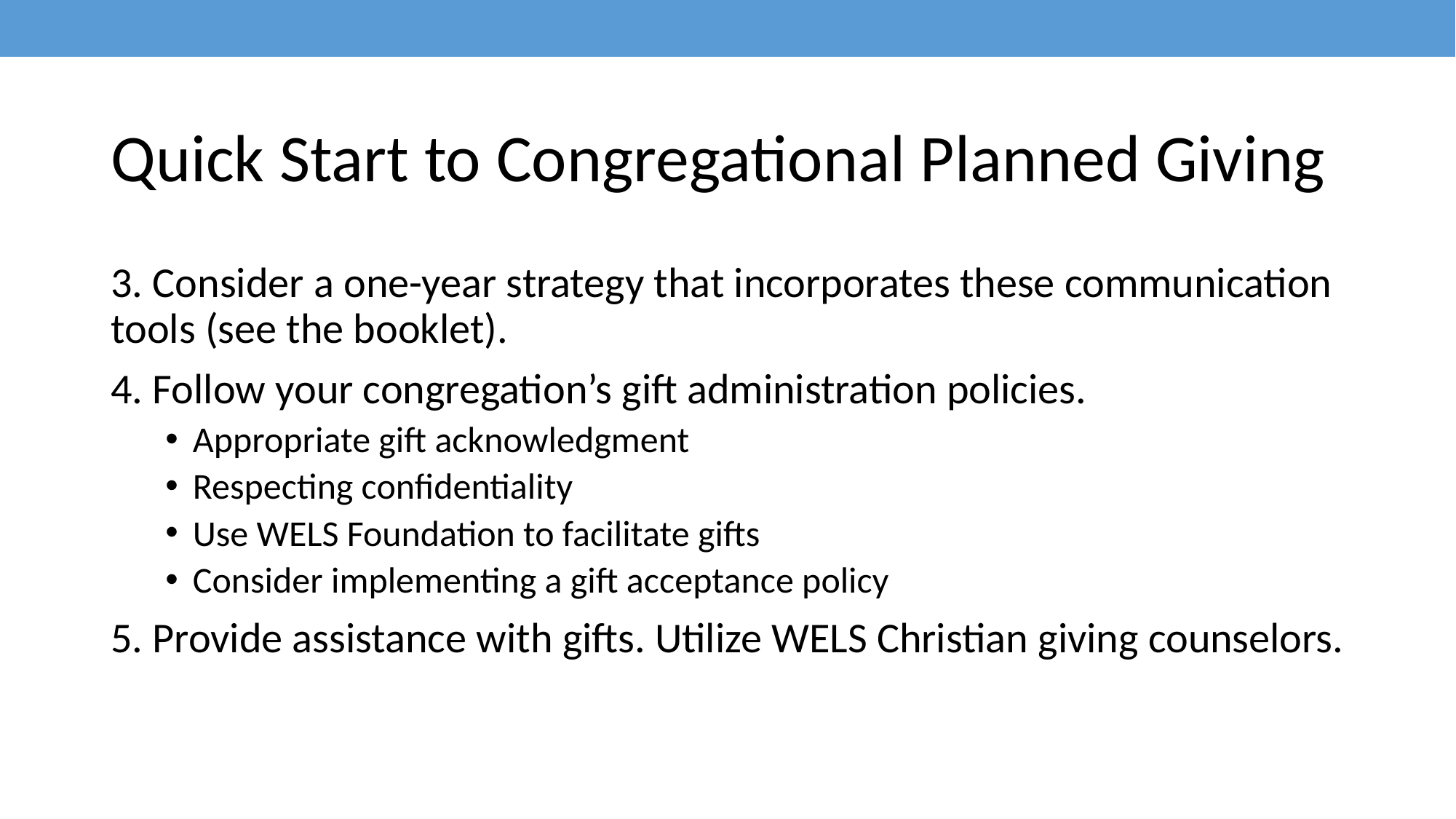

# Quick Start to Congregational Planned Giving
3. Consider a one-year strategy that incorporates these communication tools (see the booklet).
4. Follow your congregation’s gift administration policies.
Appropriate gift acknowledgment
Respecting confidentiality
Use WELS Foundation to facilitate gifts
Consider implementing a gift acceptance policy
5. Provide assistance with gifts. Utilize WELS Christian giving counselors.